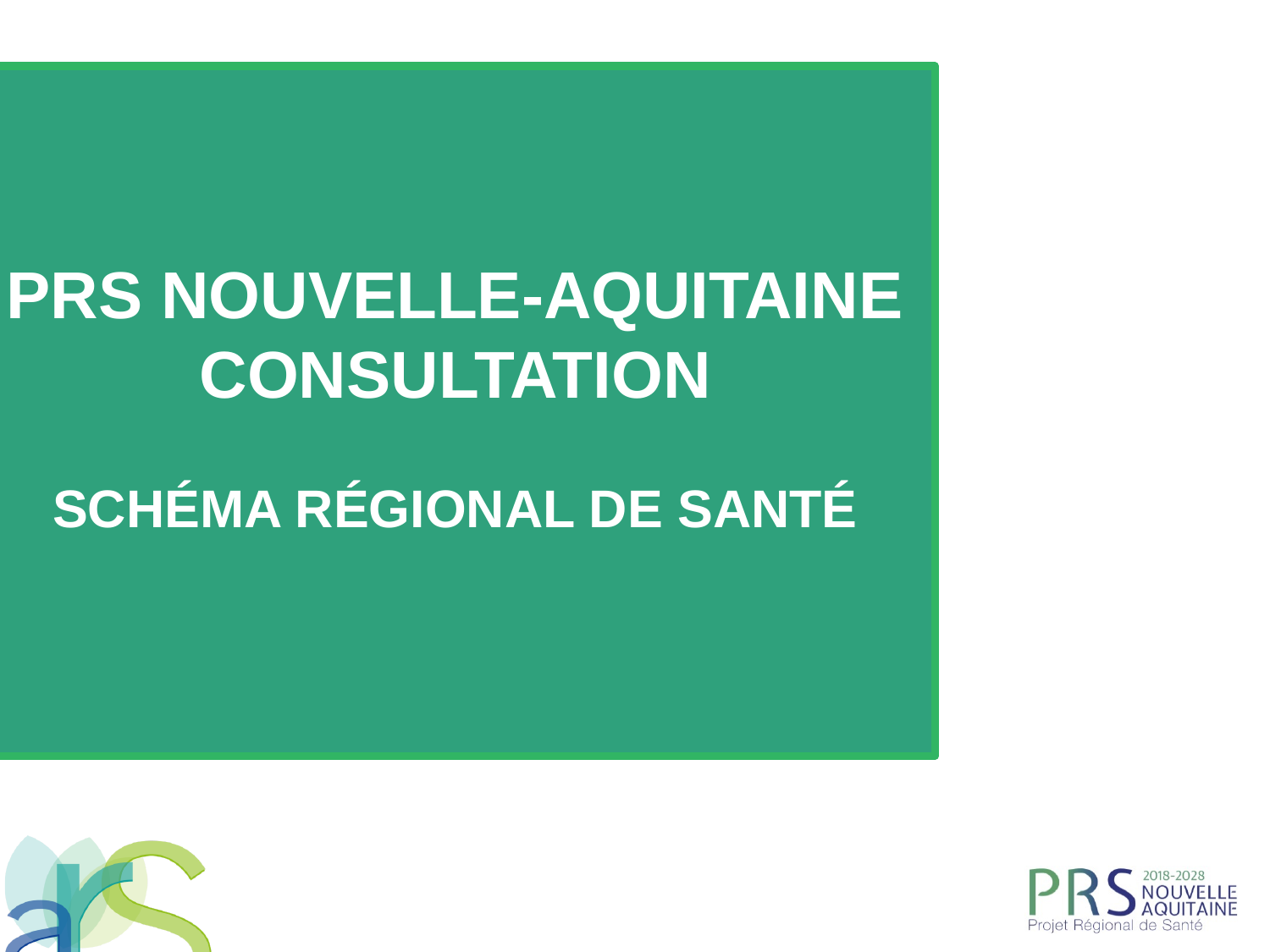

# PRS Nouvelle-Aquitaine Consultation Schéma régional de santé